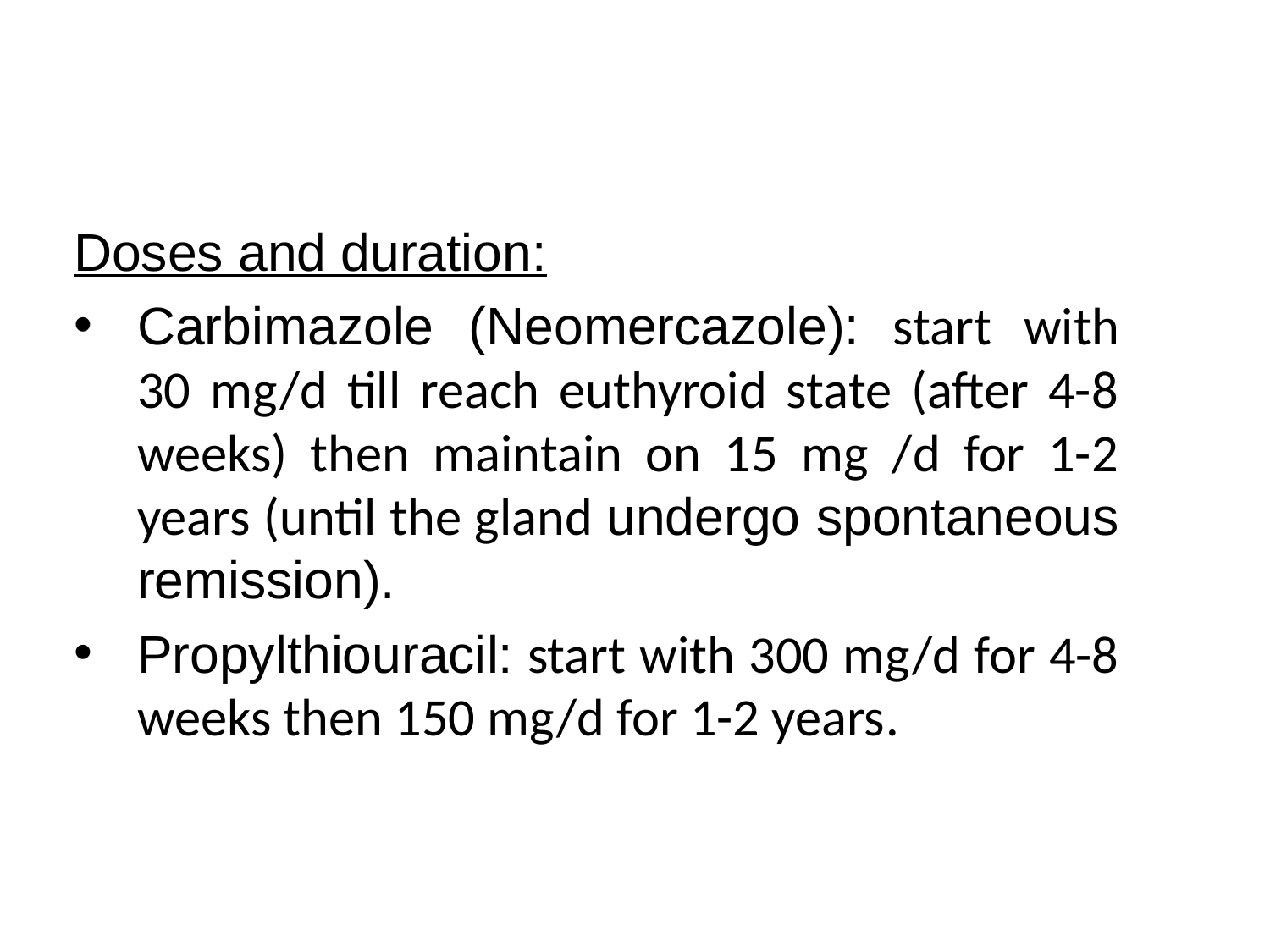

#
Doses and duration:
Carbimazole (Neomercazole): start with 30 mg/d till reach euthyroid state (after 4-8 weeks) then maintain on 15 mg /d for 1-2 years (until the gland undergo spontaneous remission).
Propylthiouracil: start with 300 mg/d for 4-8 weeks then 150 mg/d for 1-2 years.